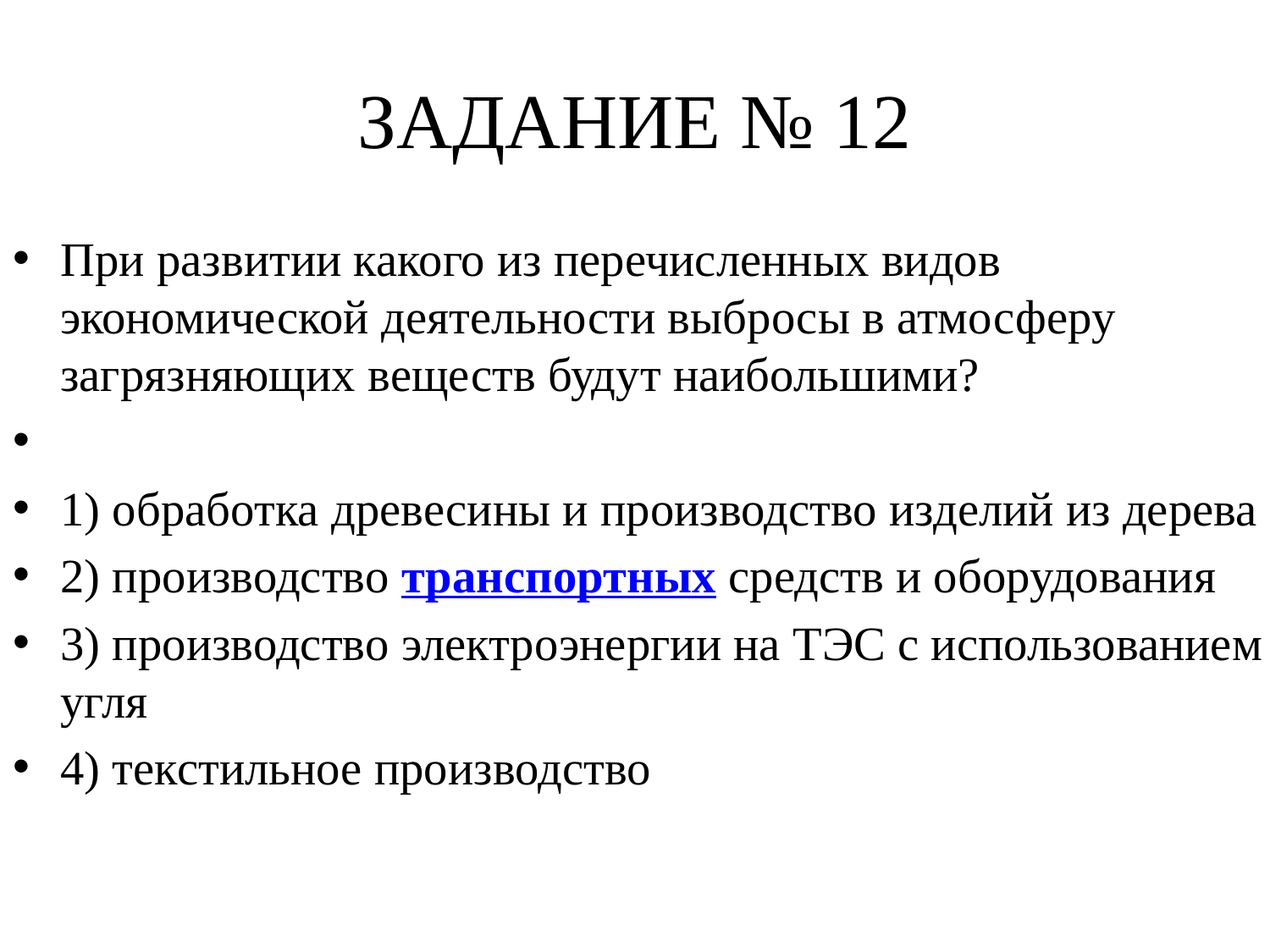

# ЗАДАНИЕ № 12
При развитии какого из перечисленных видов экономической деятельности выбросы в атмосферу загрязняющих веществ будут наибольшими?

1) обработка древесины и производство изделий из дерева
2) производство транспортных средств и оборудования
3) производство электроэнергии на ТЭС с использованием угля
4) текстильное производство